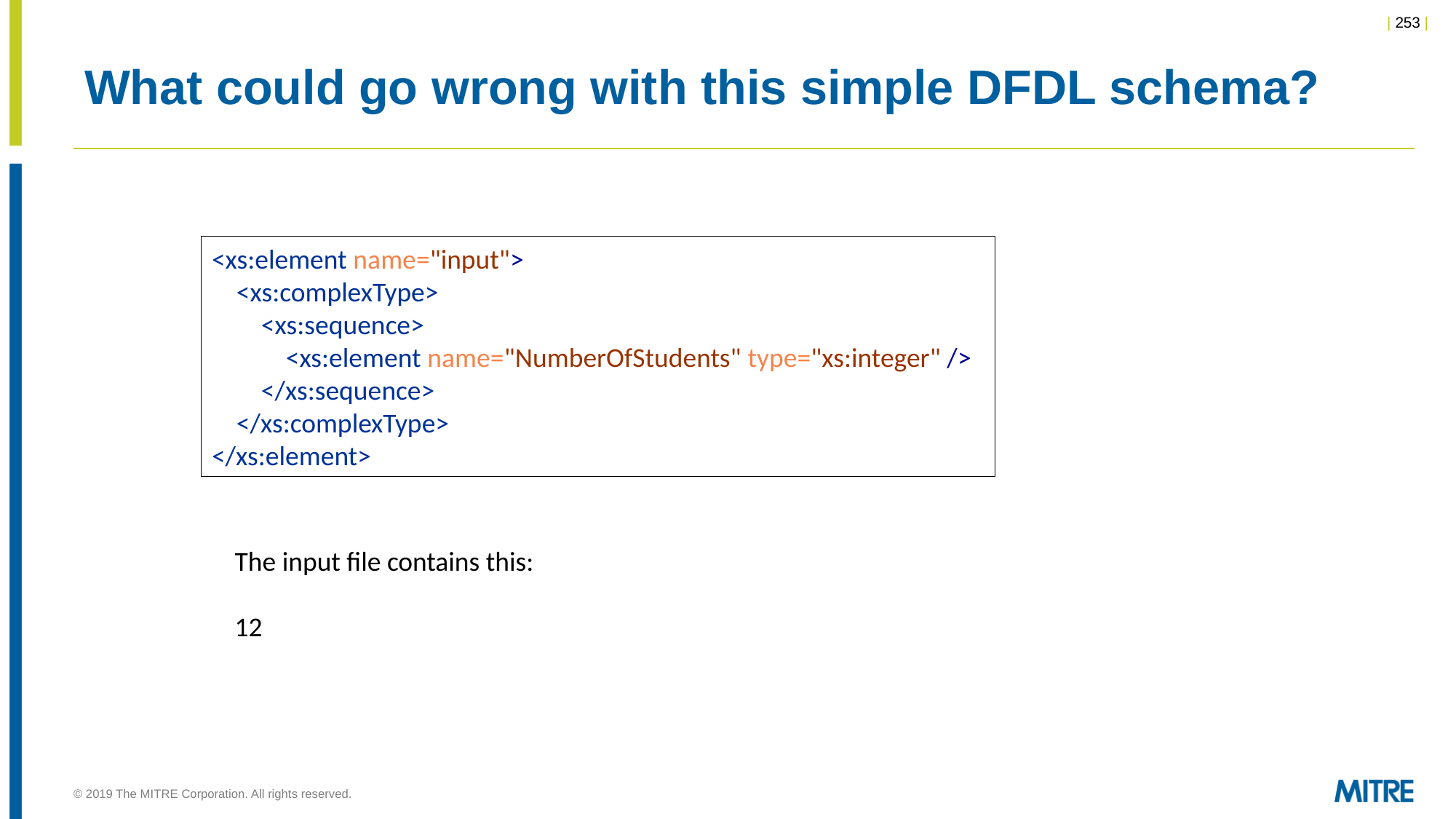

# What could go wrong with this simple DFDL schema?
<xs:element name="input">
    <xs:complexType>
        <xs:sequence>
            <xs:element name="NumberOfStudents" type="xs:integer" />
        </xs:sequence>
    </xs:complexType>
</xs:element>
The input file contains this:

12
© 2019 The MITRE Corporation. All rights reserved.